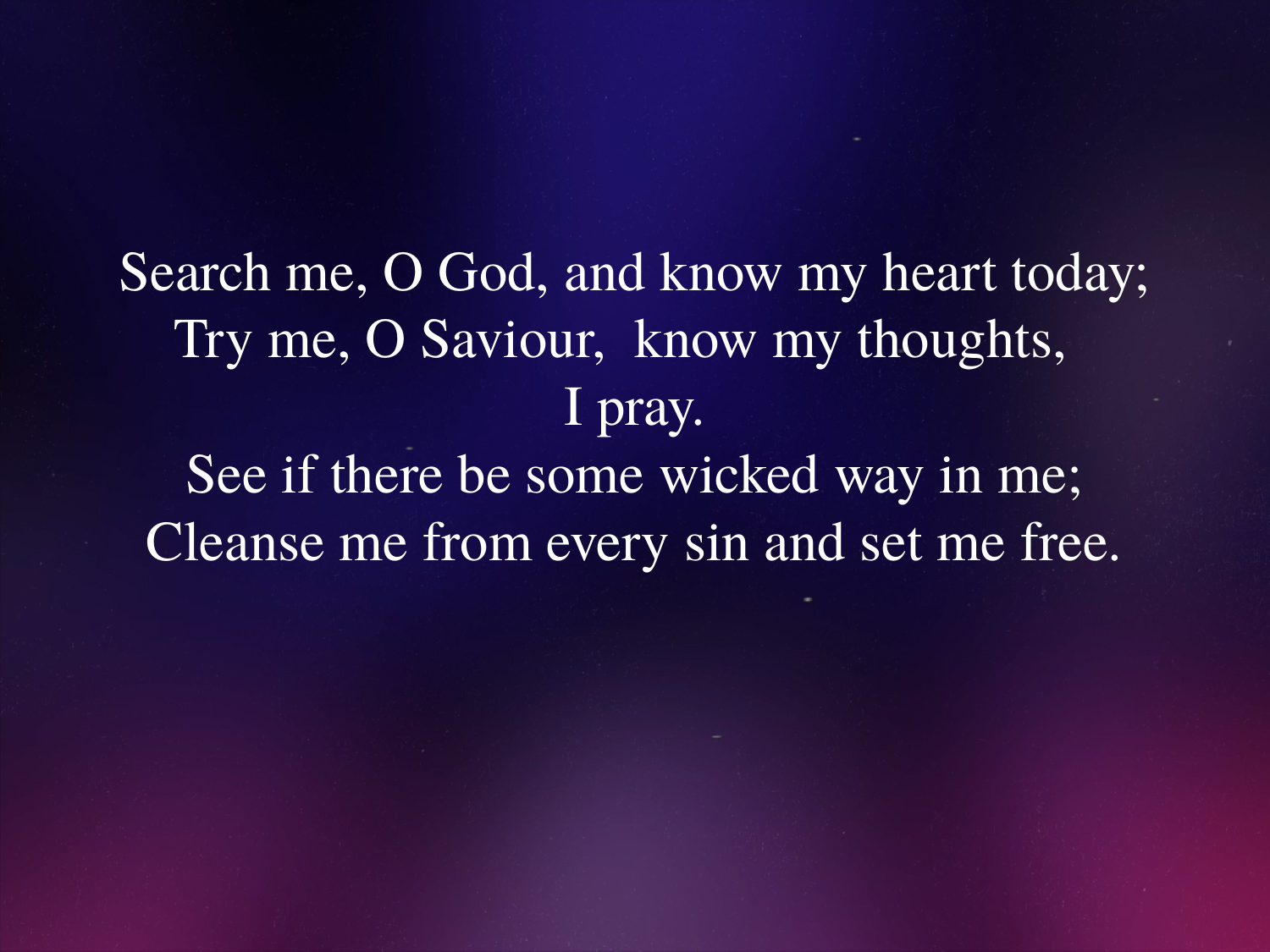

# Search me, O God, and know my heart today; Try me, O Saviour,  know my thoughts, I pray. See if there be some wicked way in me; Cleanse me from every sin and set me free.